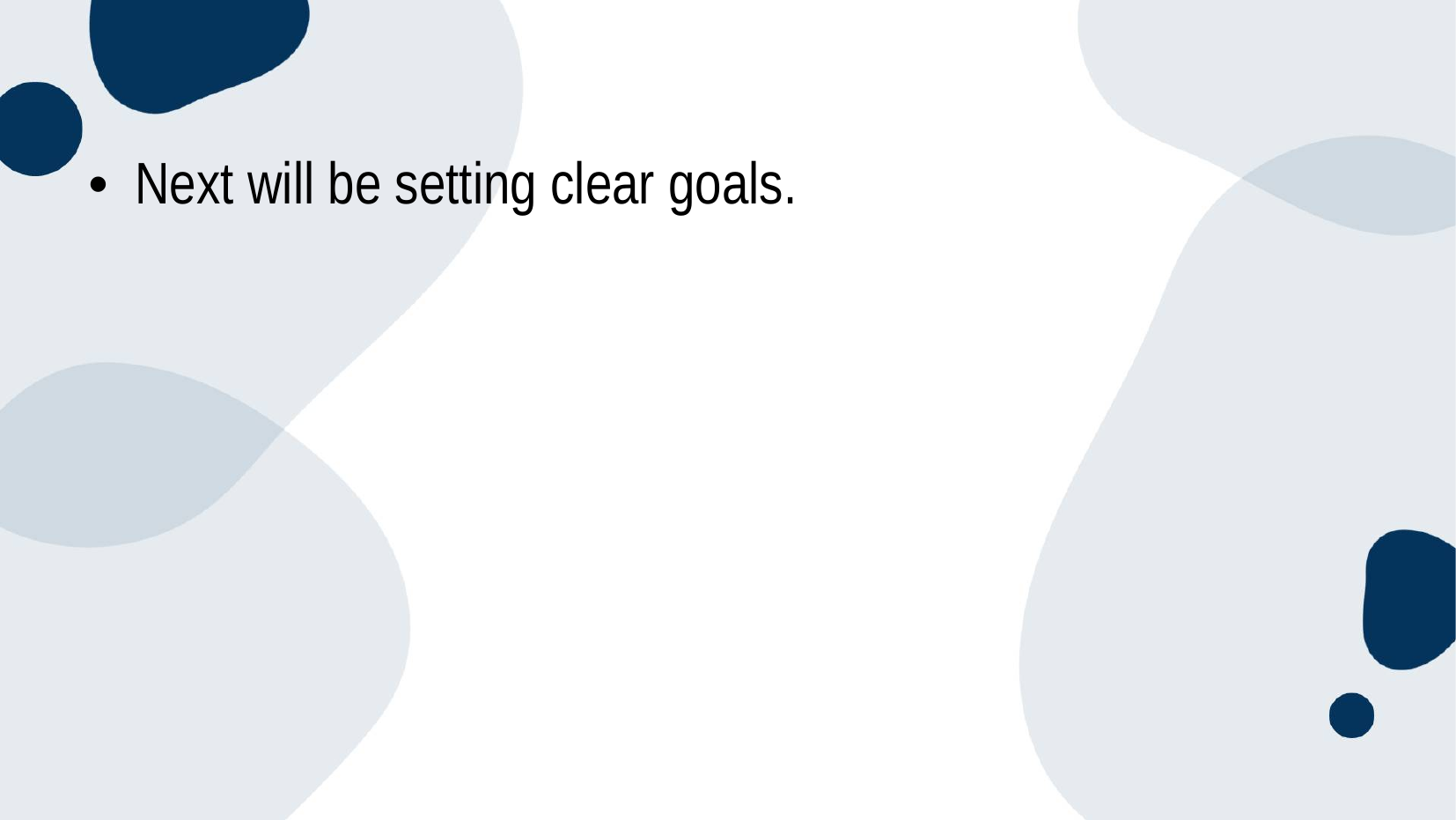

#
Next will be setting clear goals.